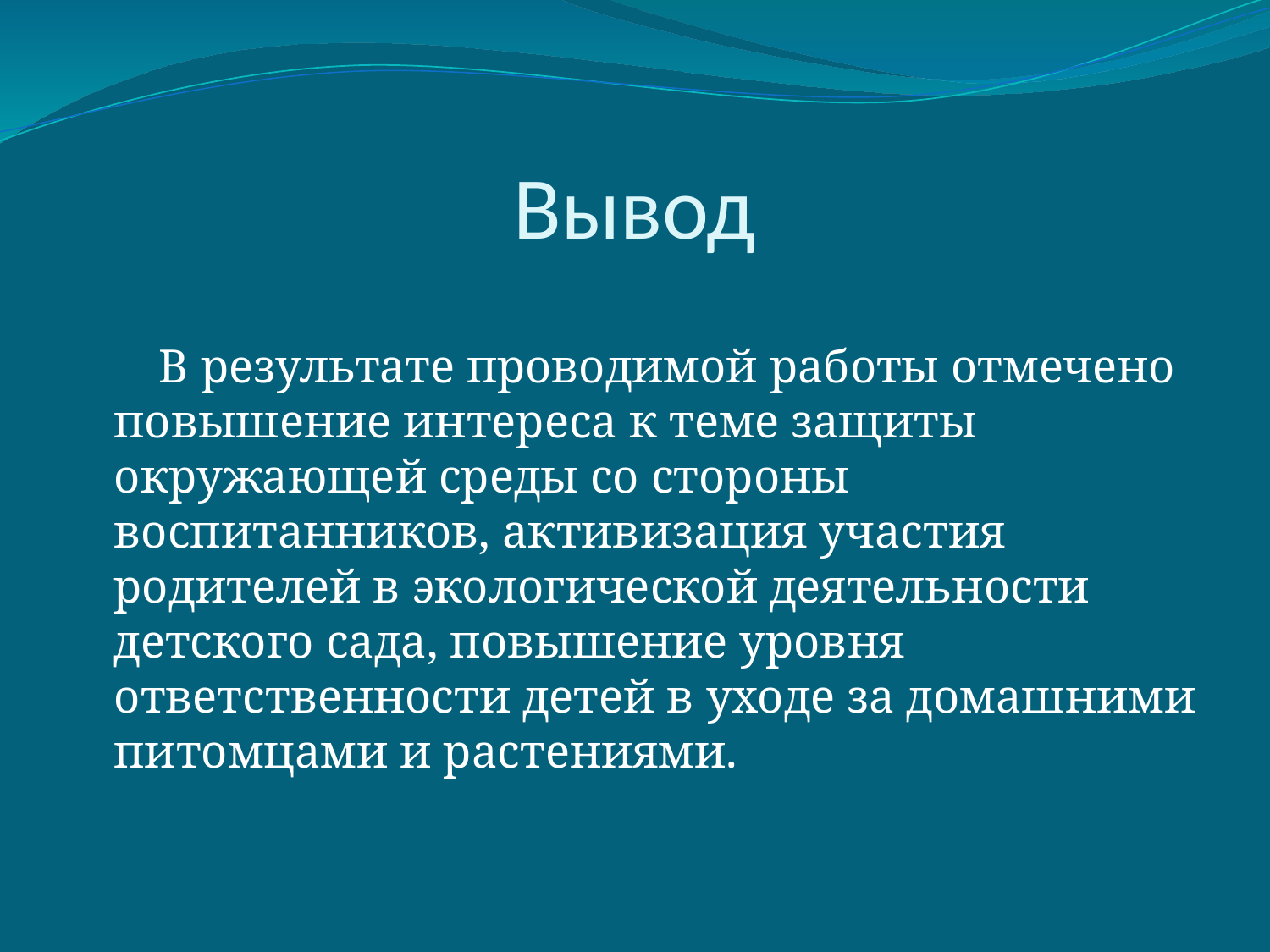

# Вывод

       В результате проводимой работы отмечено повышение интереса к теме защиты окружающей среды со стороны воспитанников, активизация участия родителей в экологической деятельности детского сада, повышение уровня ответственности детей в уходе за домашними питомцами и растениями.